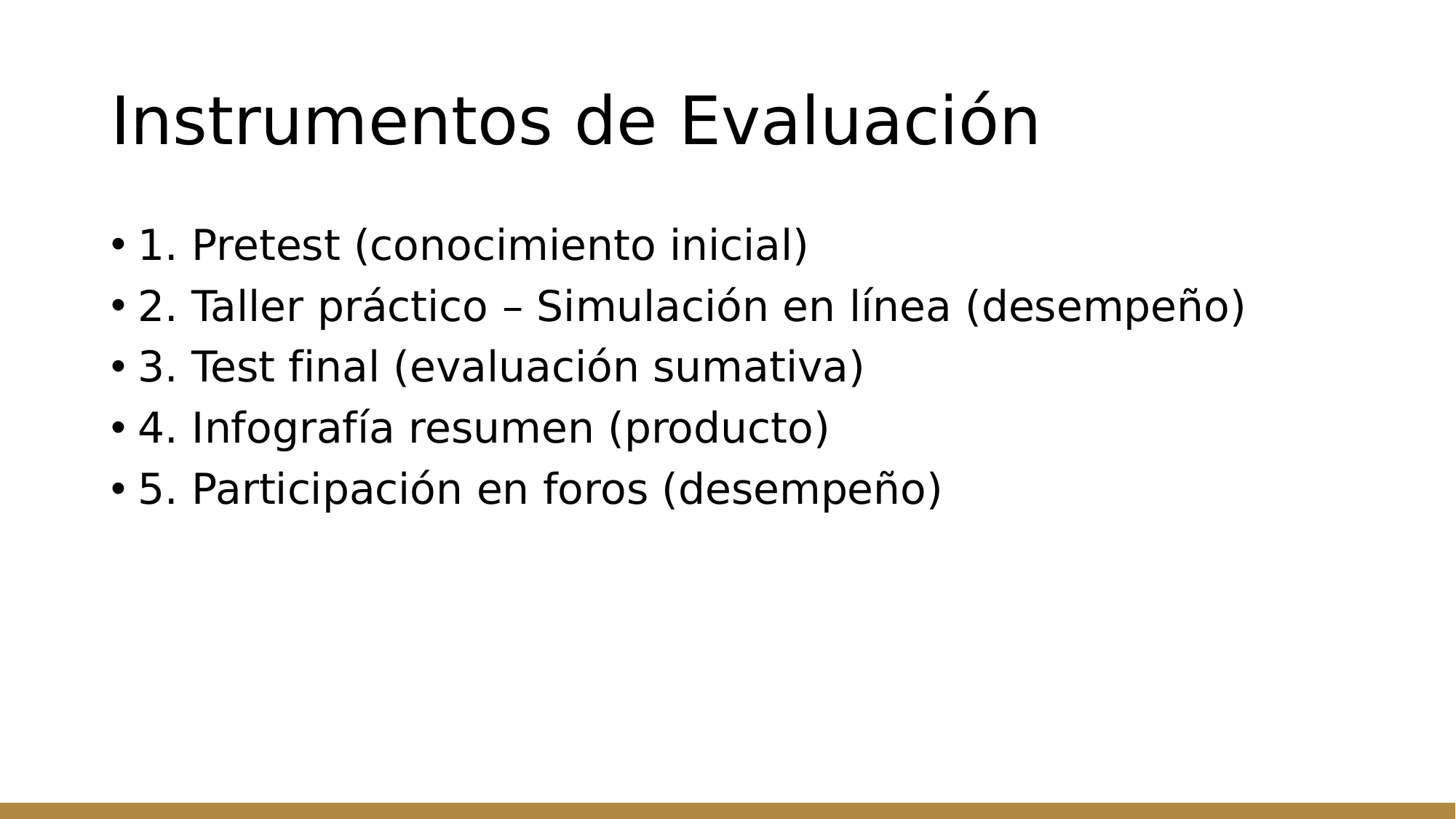

# Instrumentos de Evaluación
1. Pretest (conocimiento inicial)
2. Taller práctico – Simulación en línea (desempeño)
3. Test final (evaluación sumativa)
4. Infografía resumen (producto)
5. Participación en foros (desempeño)